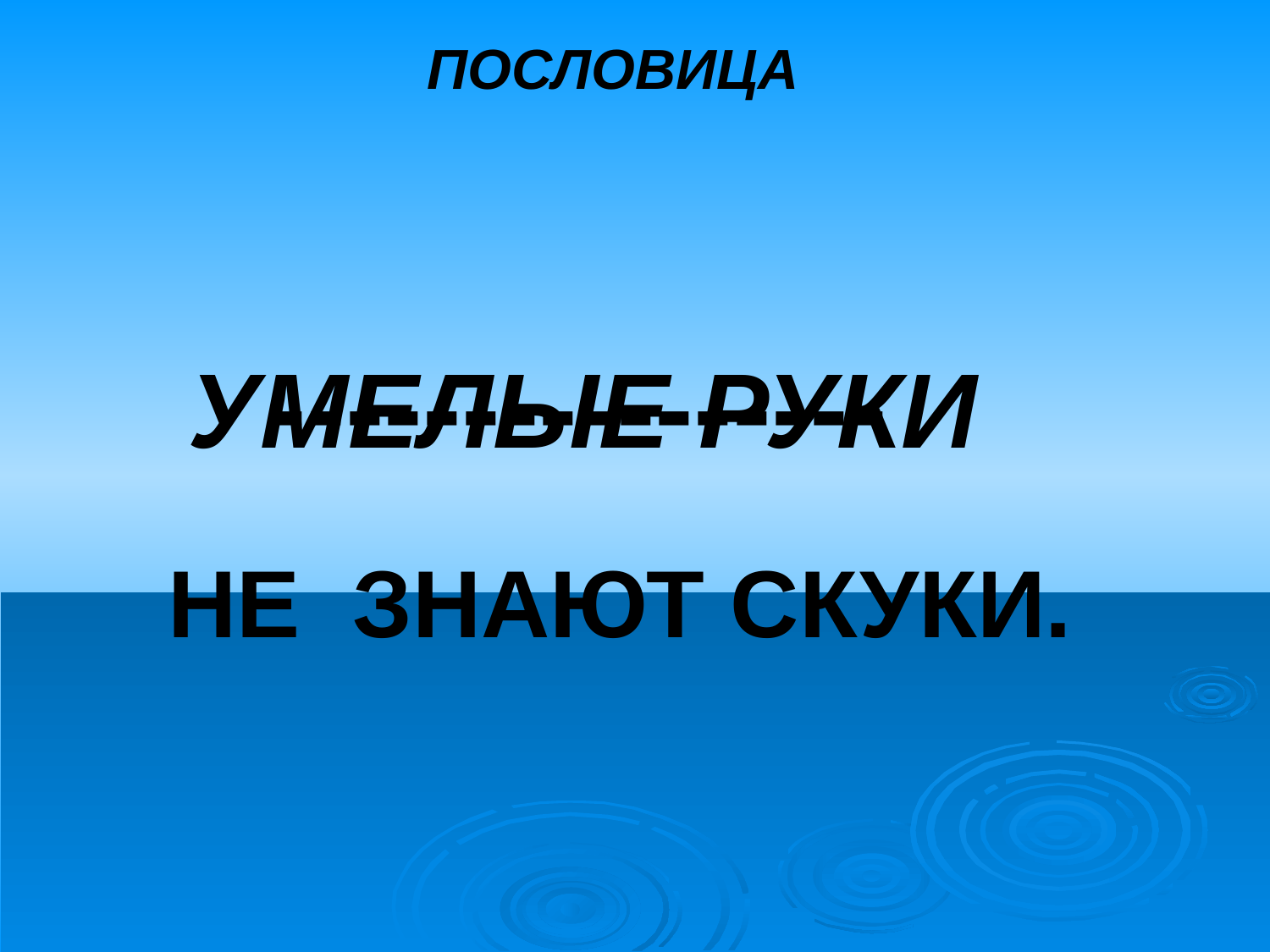

ПОСЛОВИЦА
----------------
УМЕЛЫЕ РУКИ
НЕ  ЗНАЮТ СКУКИ.